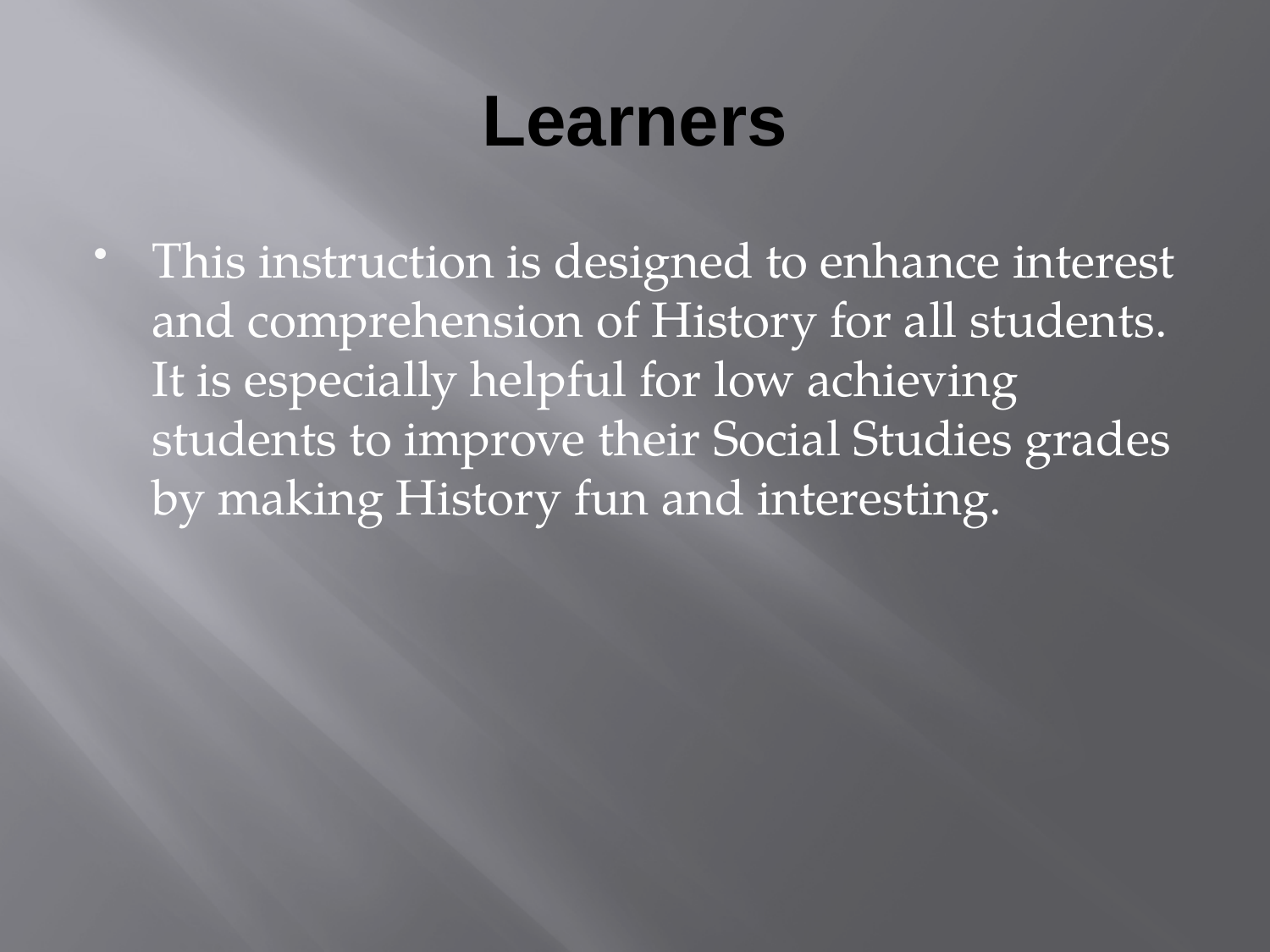

# Learners
This instruction is designed to enhance interest and comprehension of History for all students. It is especially helpful for low achieving students to improve their Social Studies grades by making History fun and interesting.